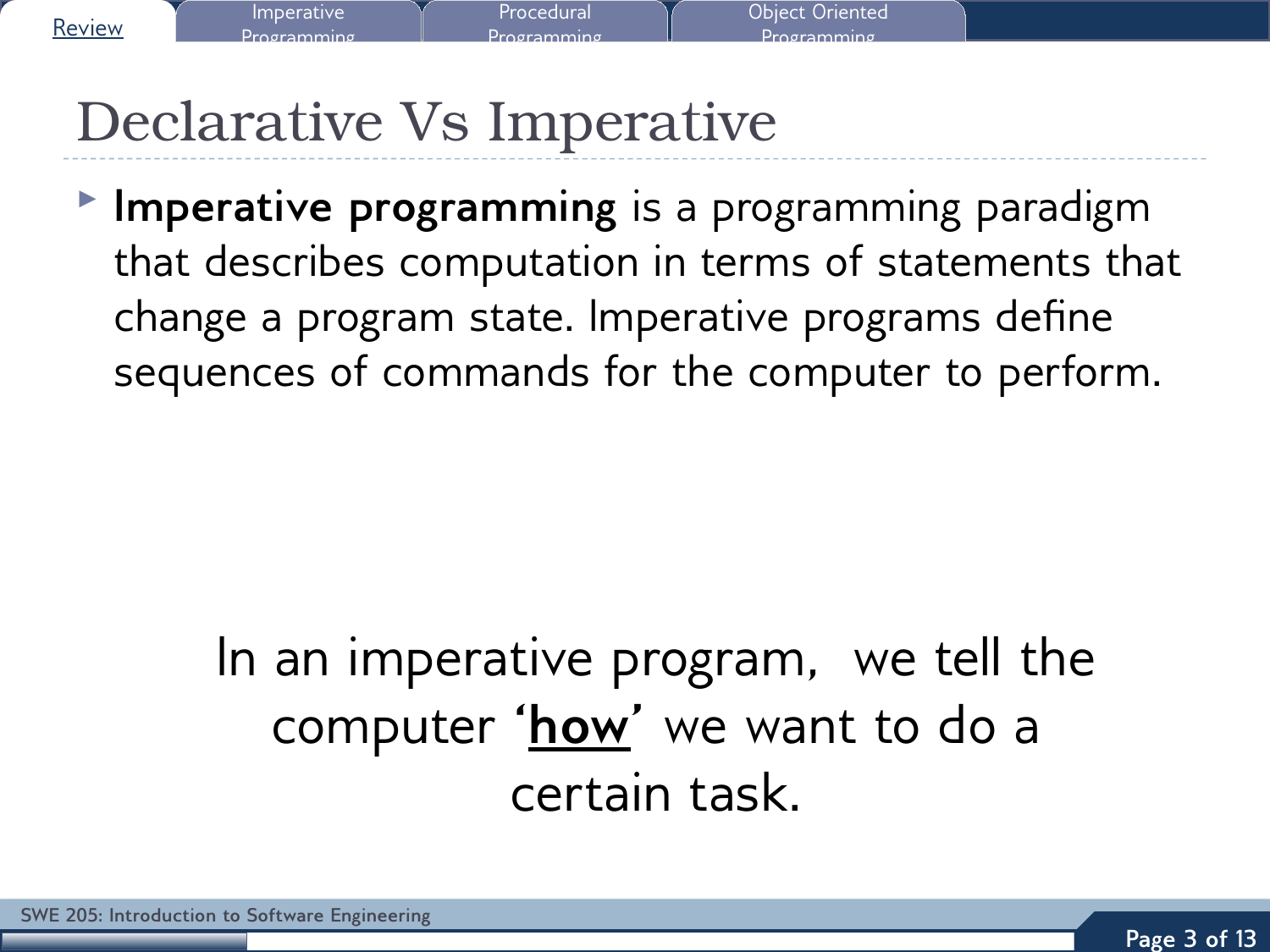

Review
Imperative Programming
Procedural Programming
Object Oriented Programming
# Declarative Vs Imperative
Imperative programming is a programming paradigm that describes computation in terms of statements that change a program state. Imperative programs define sequences of commands for the computer to perform.
In an imperative program,  we tell the computer ‘how’ we want to do a certain task.
Page 3 of 13